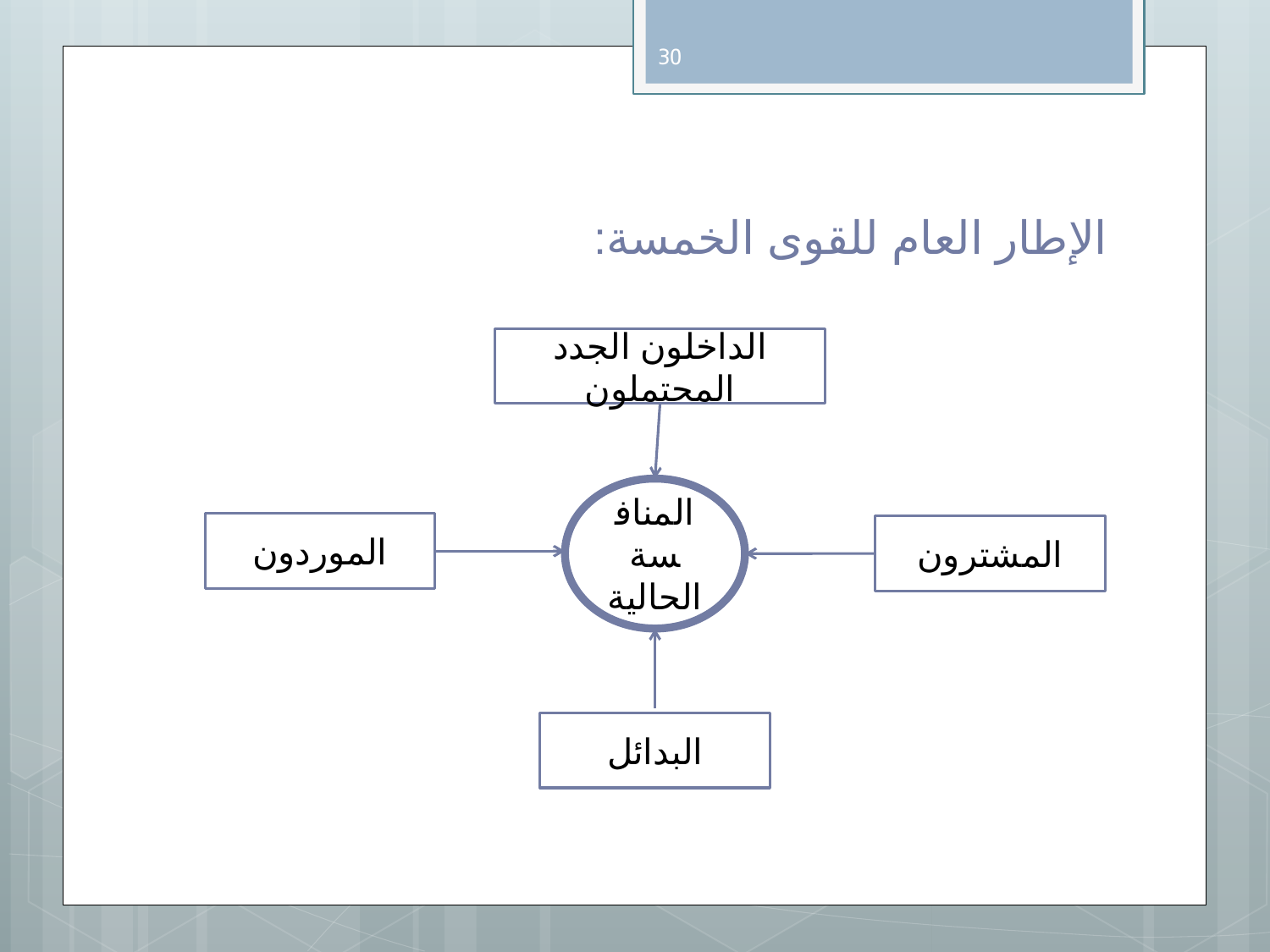

30
# الإطار العام للقوى الخمسة:
الداخلون الجدد المحتملون
المنافسة الحالية
الموردون
المشترون
البدائل